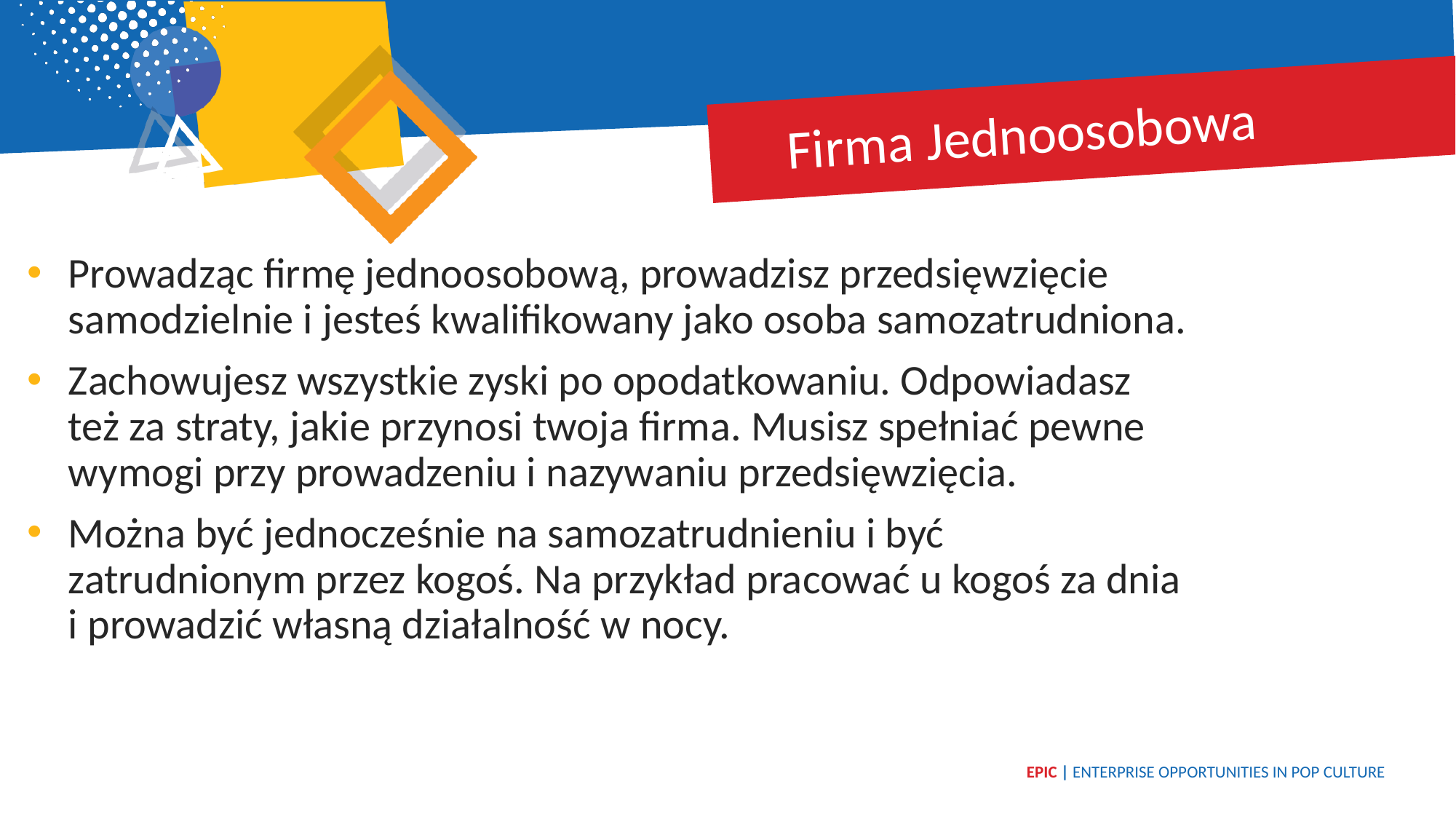

Firma Jednoosobowa
Prowadząc firmę jednoosobową, prowadzisz przedsięwzięcie samodzielnie i jesteś kwalifikowany jako osoba samozatrudniona.
Zachowujesz wszystkie zyski po opodatkowaniu. Odpowiadasz też za straty, jakie przynosi twoja firma. Musisz spełniać pewne wymogi przy prowadzeniu i nazywaniu przedsięwzięcia.
Można być jednocześnie na samozatrudnieniu i być zatrudnionym przez kogoś. Na przykład pracować u kogoś za dnia i prowadzić własną działalność w nocy.